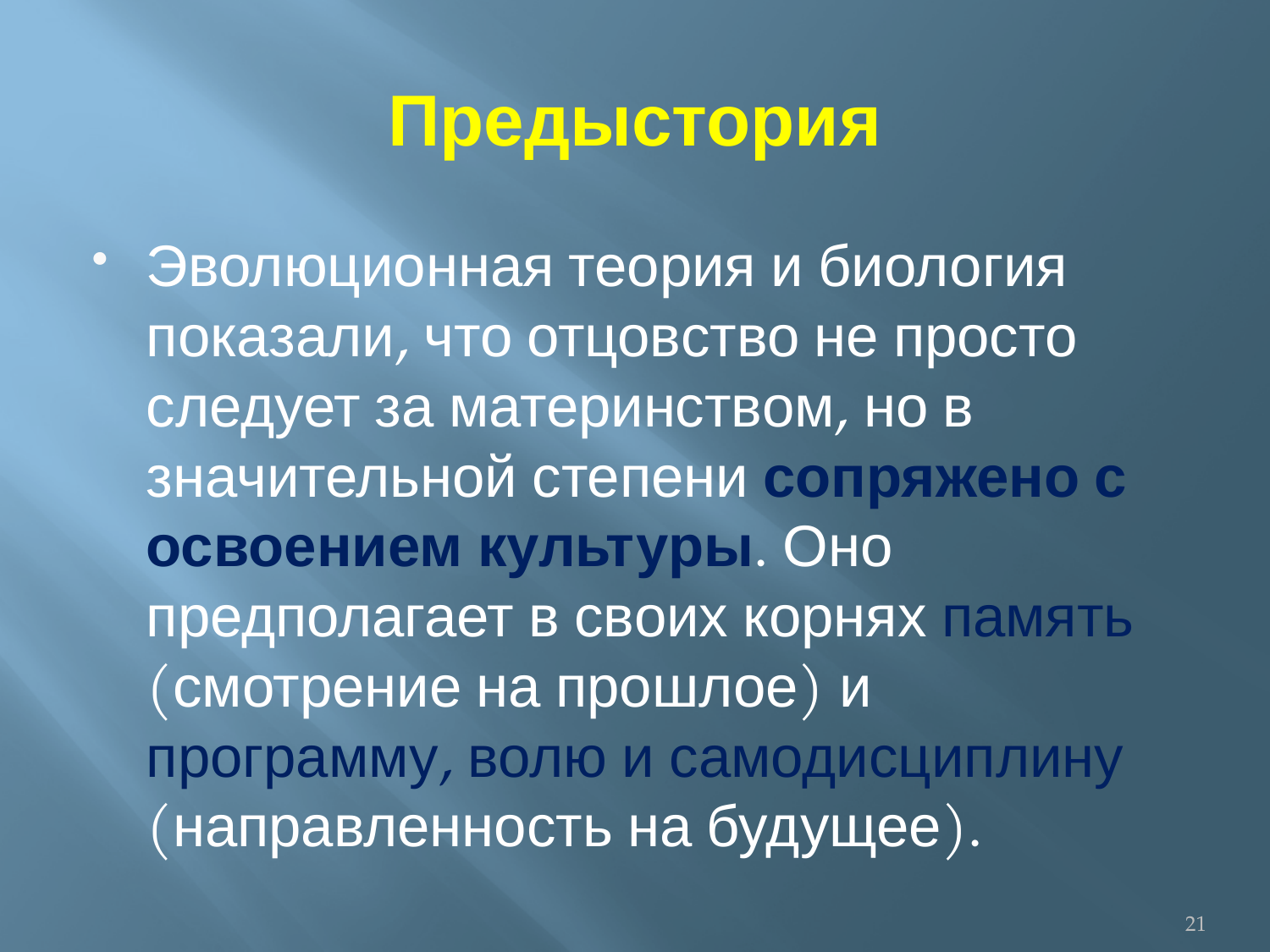

# Предыстория
Эволюционная теория и биология показали, что отцовство не просто следует за материнством, но в значительной степени сопряжено с освоением культуры. Оно предполагает в своих корнях память (смотрение на прошлое) и программу, волю и самодисциплину (направленность на будущее).

21